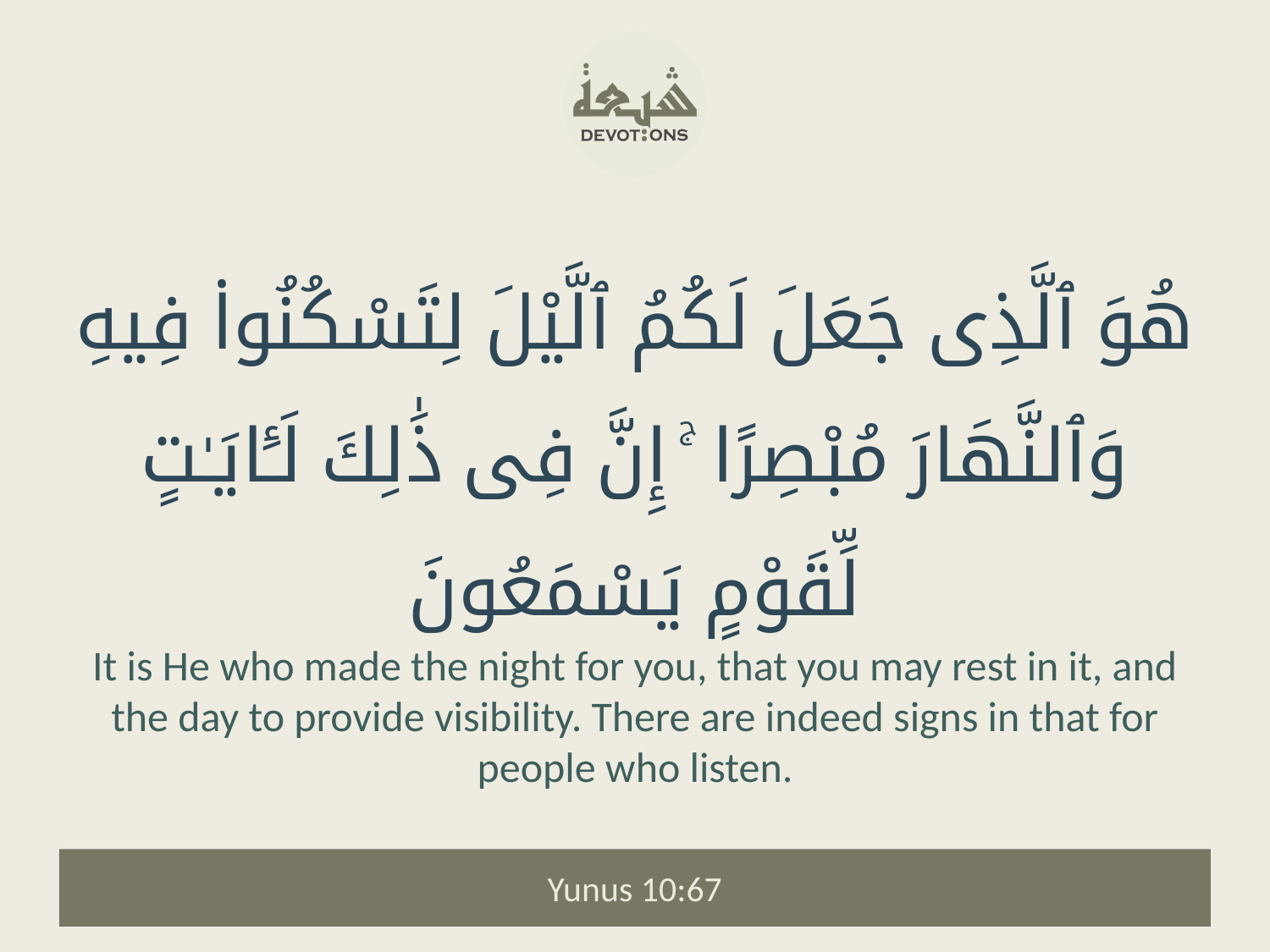

هُوَ ٱلَّذِى جَعَلَ لَكُمُ ٱلَّيْلَ لِتَسْكُنُوا۟ فِيهِ وَٱلنَّهَارَ مُبْصِرًا ۚ إِنَّ فِى ذَٰلِكَ لَـَٔايَـٰتٍ لِّقَوْمٍ يَسْمَعُونَ
It is He who made the night for you, that you may rest in it, and the day to provide visibility. There are indeed signs in that for people who listen.
Yunus 10:67